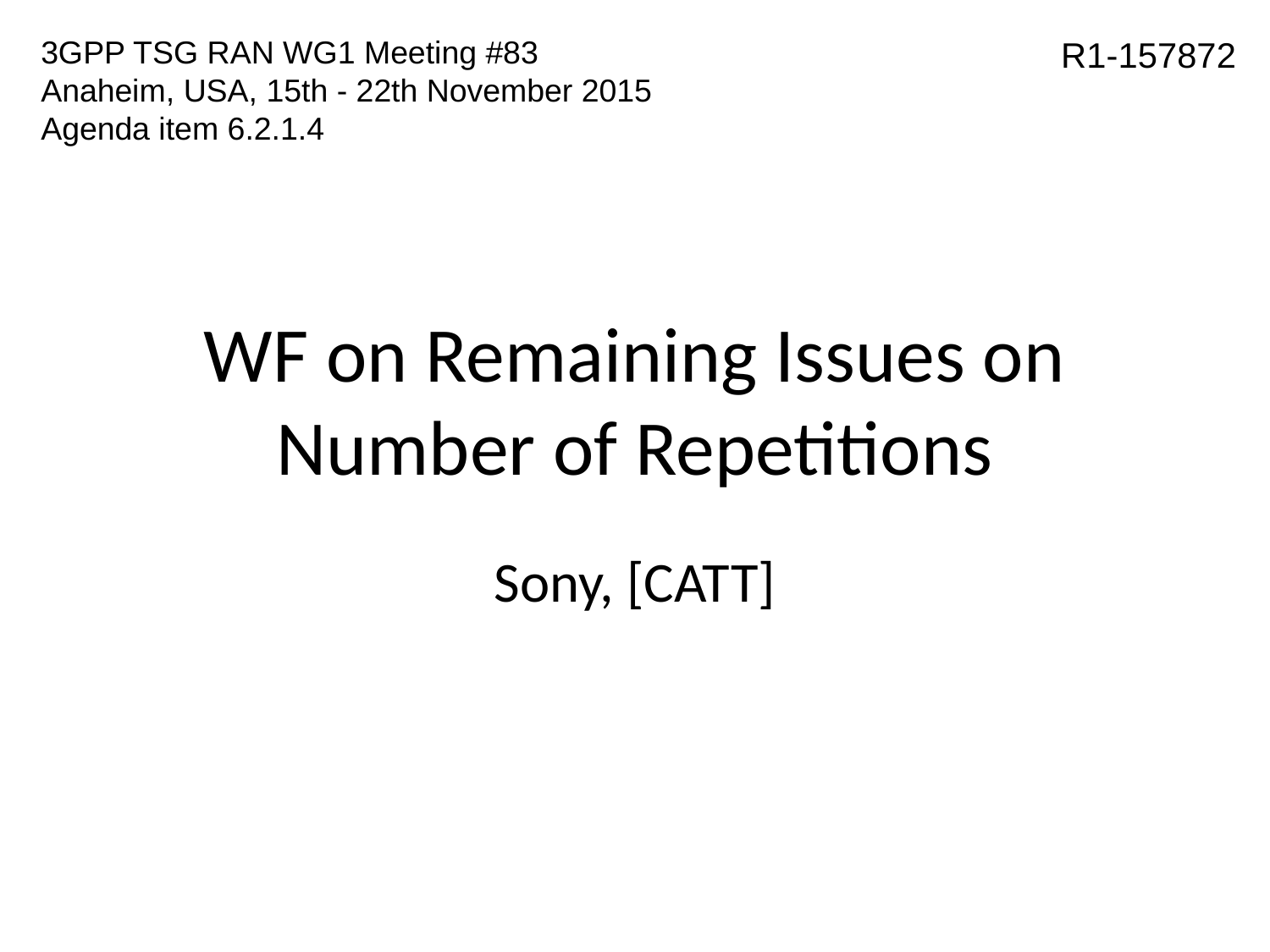

3GPP TSG RAN WG1 Meeting #83
Anaheim, USA, 15th - 22th November 2015
Agenda item 6.2.1.4
R1-157872
# WF on Remaining Issues on Number of Repetitions
Sony, [CATT]